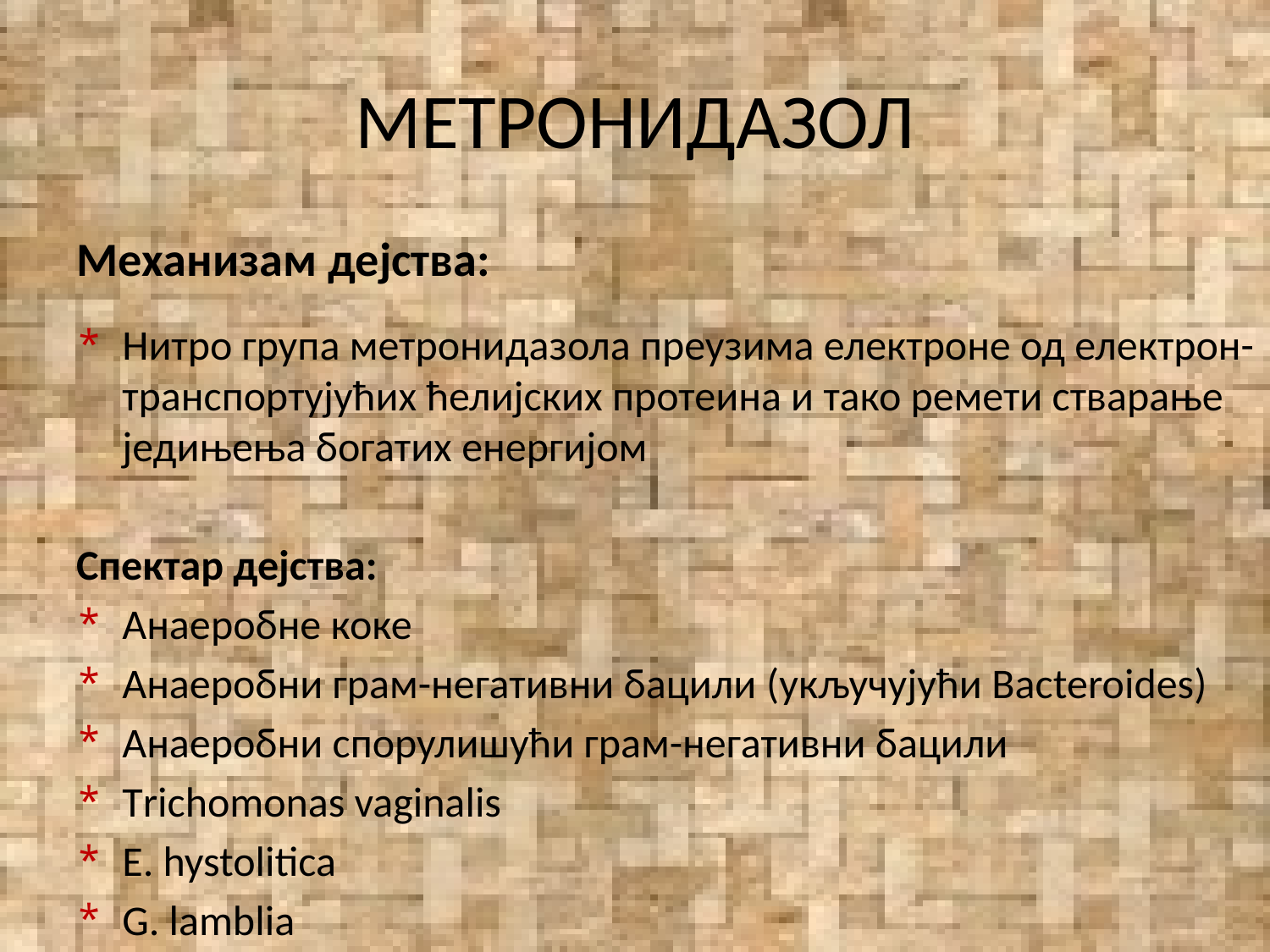

# МЕТРОНИДАЗОЛ
Механизам дејства:

Нитро група метронидазола преузима електроне од електрон-транспортујућих ћелијских протеина и тако ремети стварање једињења богатих енергијом

Спектар дејства:
Анаеробне коке
Aнаеробни грам-негативни бацили (укључујући Bacteroides)
Aнаеробни спорулишући грам-негативни бацили
Тrichomonas vaginalis
E. hystolitica
G. lamblia